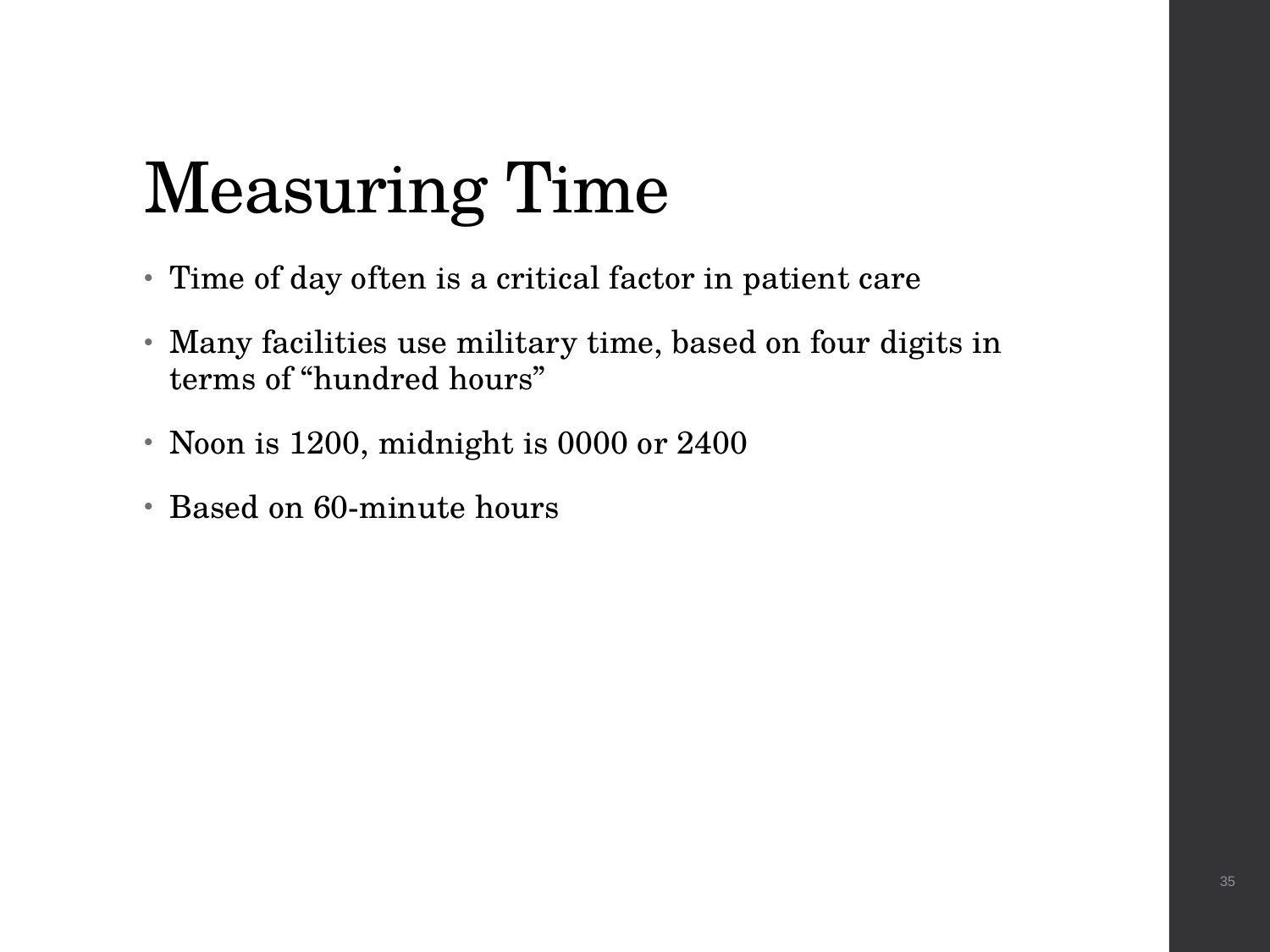

# Measuring Time
Time of day often is a critical factor in patient care
Many facilities use military time, based on four digits in terms of “hundred hours”
Noon is 1200, midnight is 0000 or 2400
Based on 60-minute hours
 35